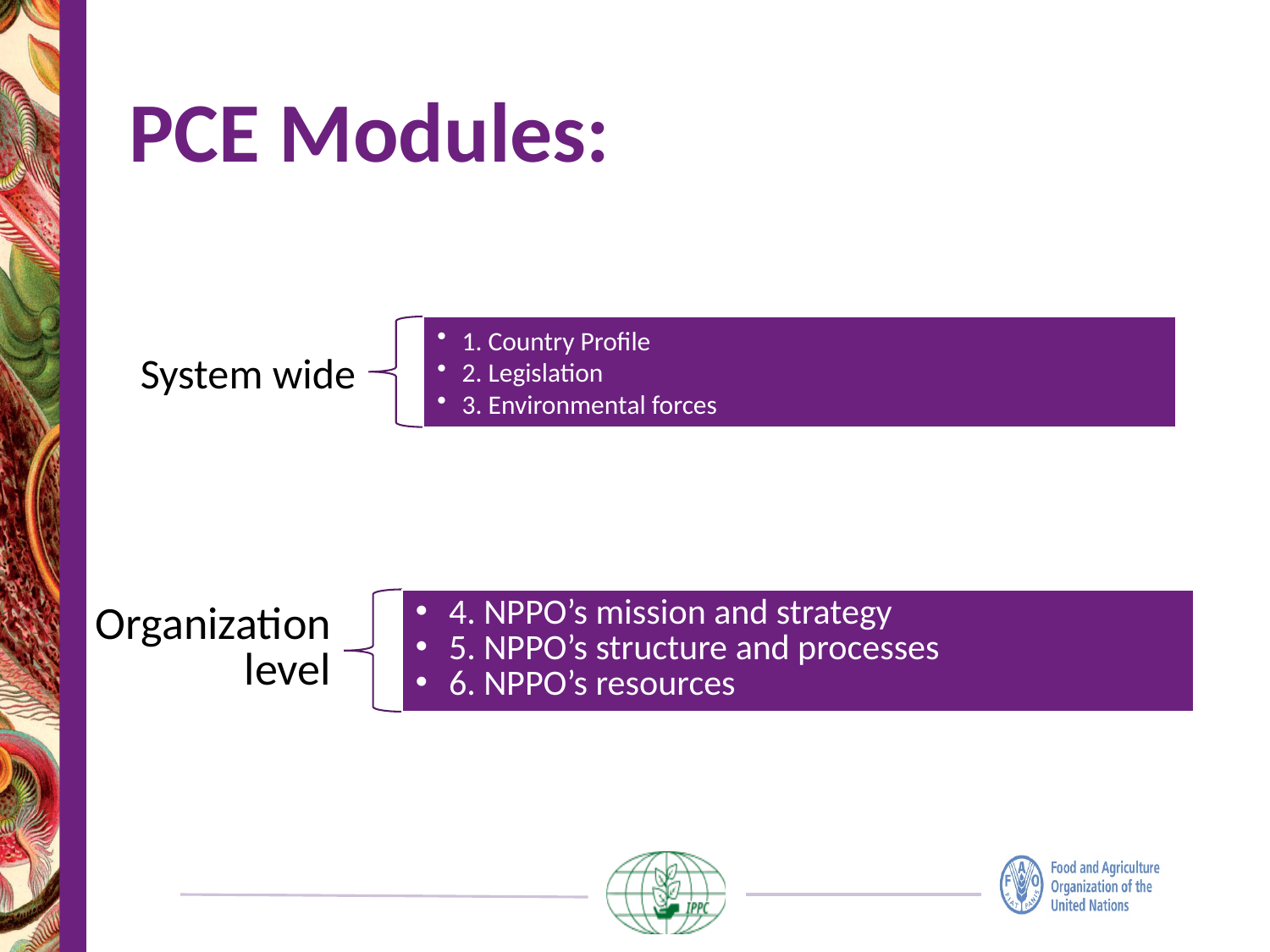

# PCE Modules:
System wide
1. Country Profile
2. Legislation
3. Environmental forces
Organization level
4. NPPO’s mission and strategy
5. NPPO’s structure and processes
6. NPPO’s resources